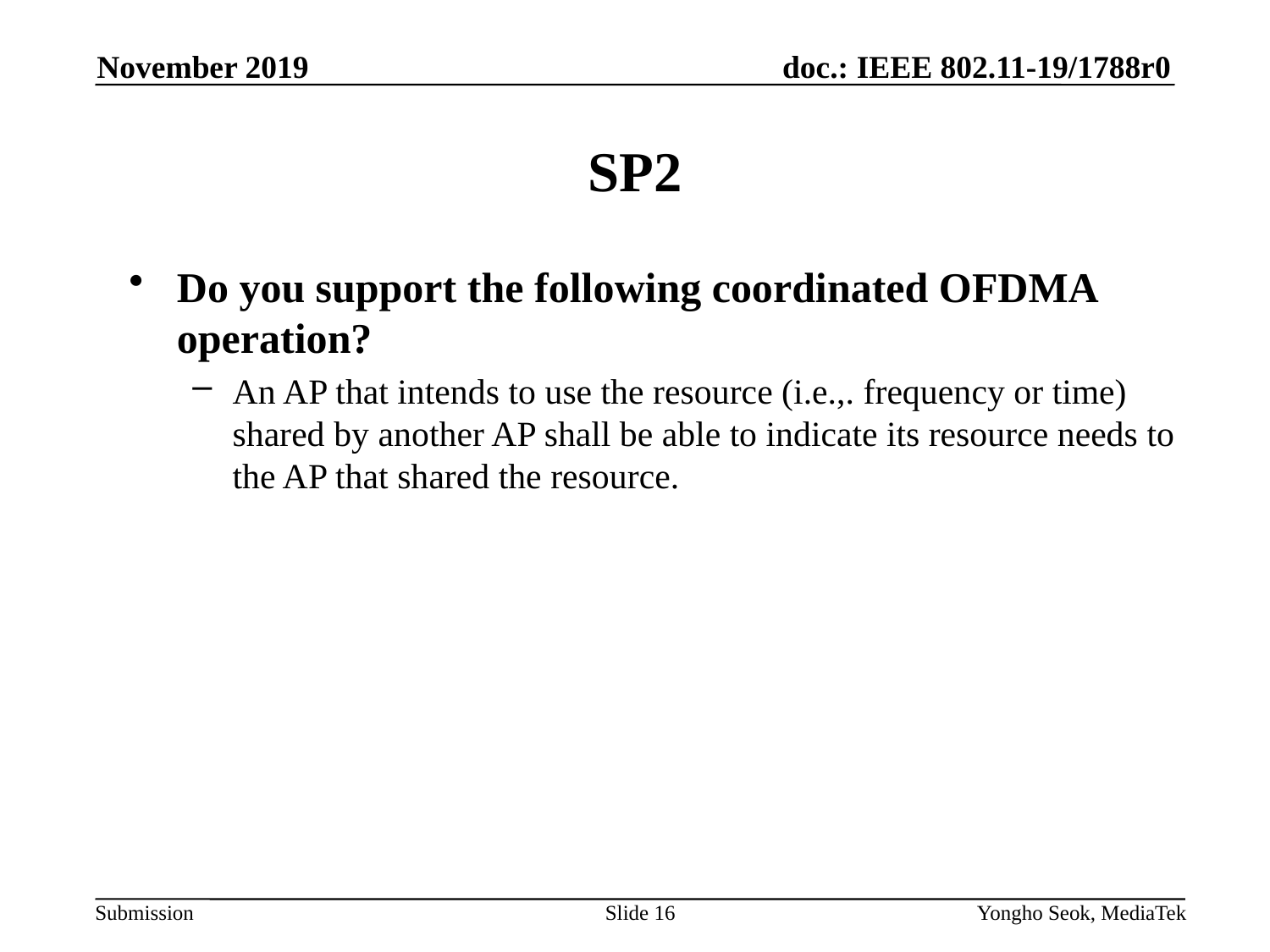

November 2019
# SP2

Do you support the following coordinated OFDMA operation?
An AP that intends to use the resource (i.e.,. frequency or time) shared by another AP shall be able to indicate its resource needs to the AP that shared the resource.

Slide 16
Yongho Seok, MediaTek